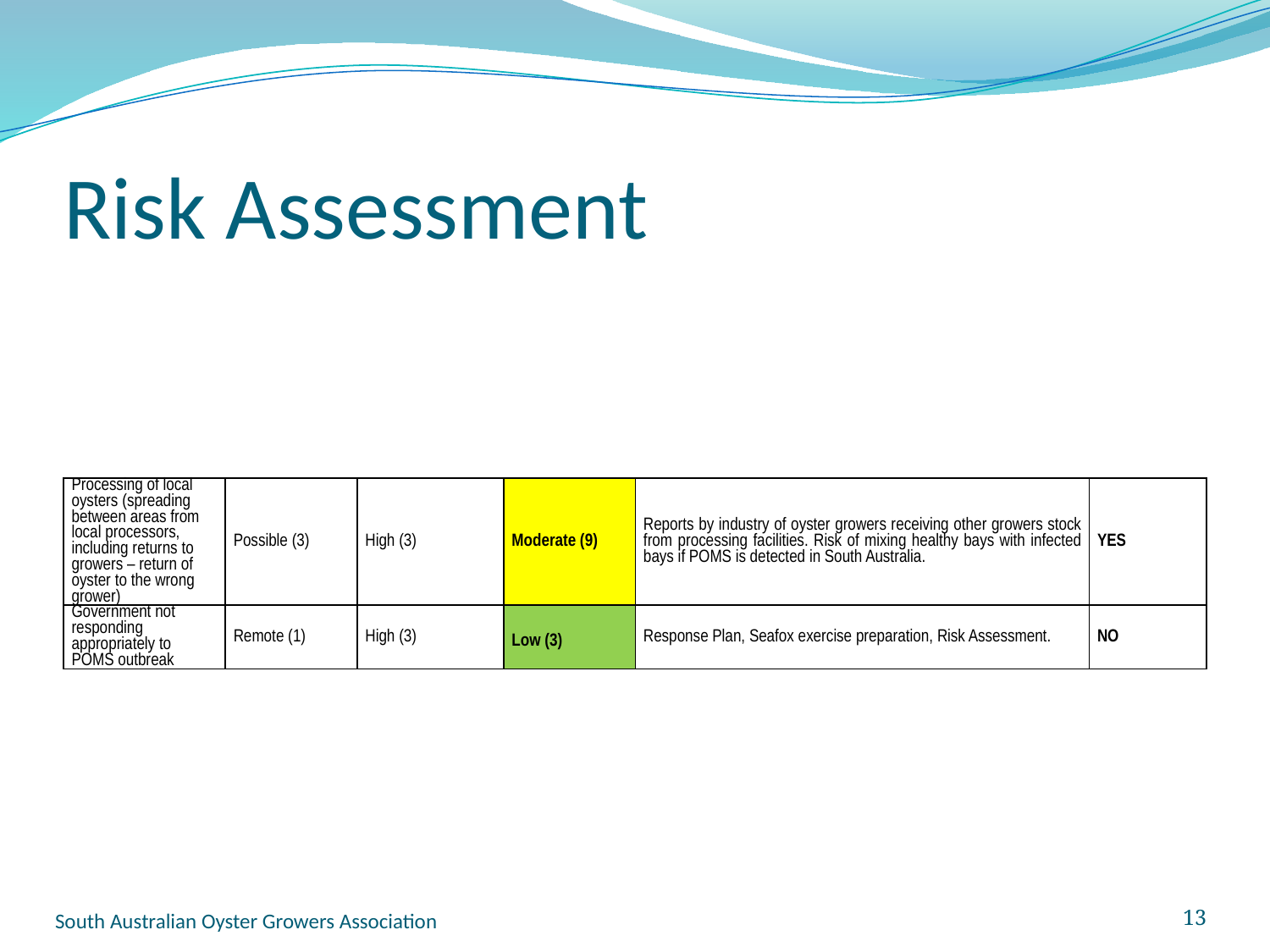

# Risk Assessment
| Processing of local oysters (spreading between areas from local processors, including returns to growers – return of oyster to the wrong grower) | Possible (3) | High (3) | Moderate (9) | Reports by industry of oyster growers receiving other growers stock from processing facilities. Risk of mixing healthy bays with infected bays if POMS is detected in South Australia. | YES |
| --- | --- | --- | --- | --- | --- |
| Government not responding appropriately to POMS outbreak | Remote (1) | High (3) | Low (3) | Response Plan, Seafox exercise preparation, Risk Assessment. | NO |
South Australian Oyster Growers Association
13